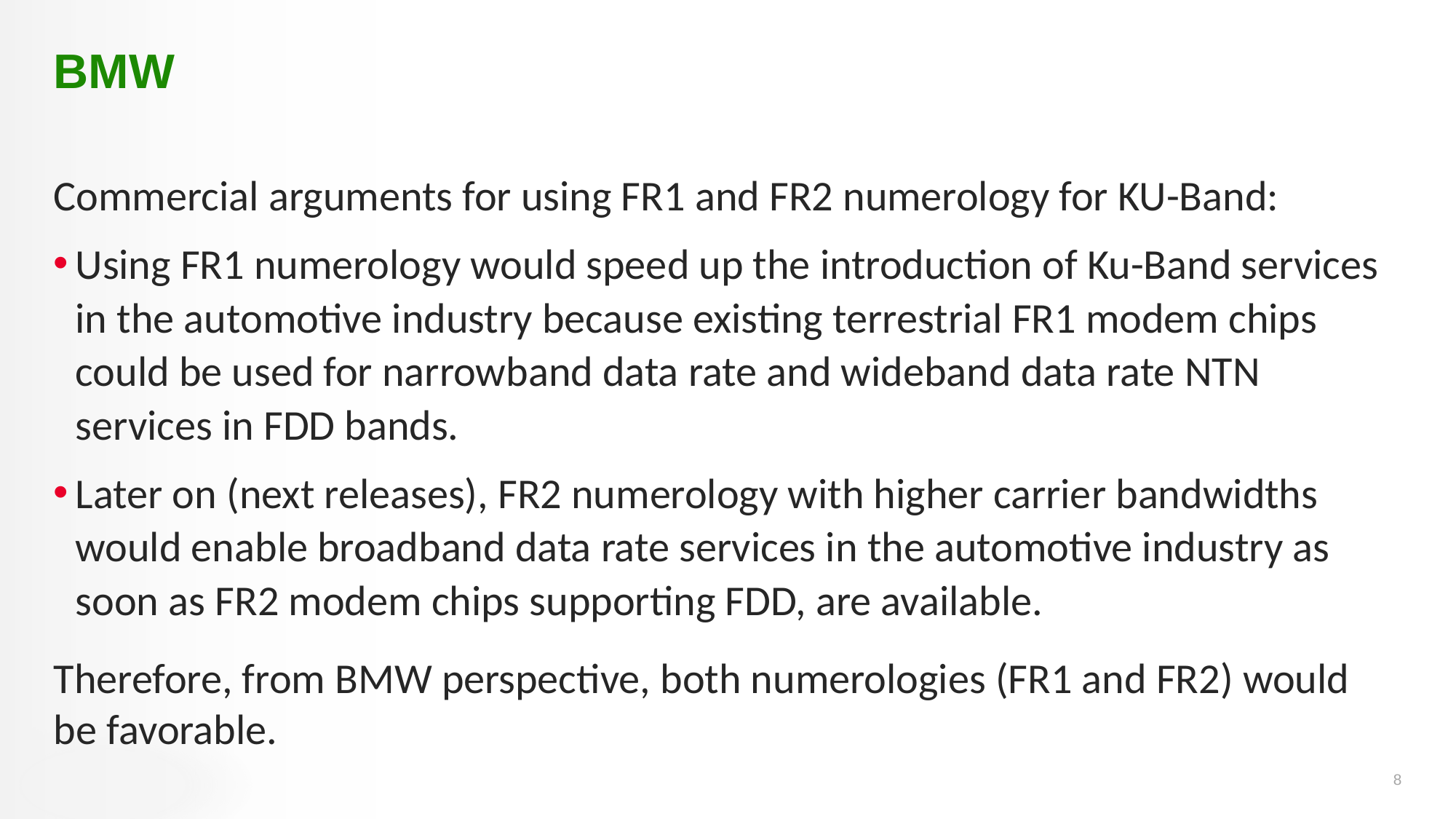

# BMW
Commercial arguments for using FR1 and FR2 numerology for KU-Band:
Using FR1 numerology would speed up the introduction of Ku-Band services in the automotive industry because existing terrestrial FR1 modem chips could be used for narrowband data rate and wideband data rate NTN services in FDD bands.
Later on (next releases), FR2 numerology with higher carrier bandwidths would enable broadband data rate services in the automotive industry as soon as FR2 modem chips supporting FDD, are available.
Therefore, from BMW perspective, both numerologies (FR1 and FR2) would be favorable.